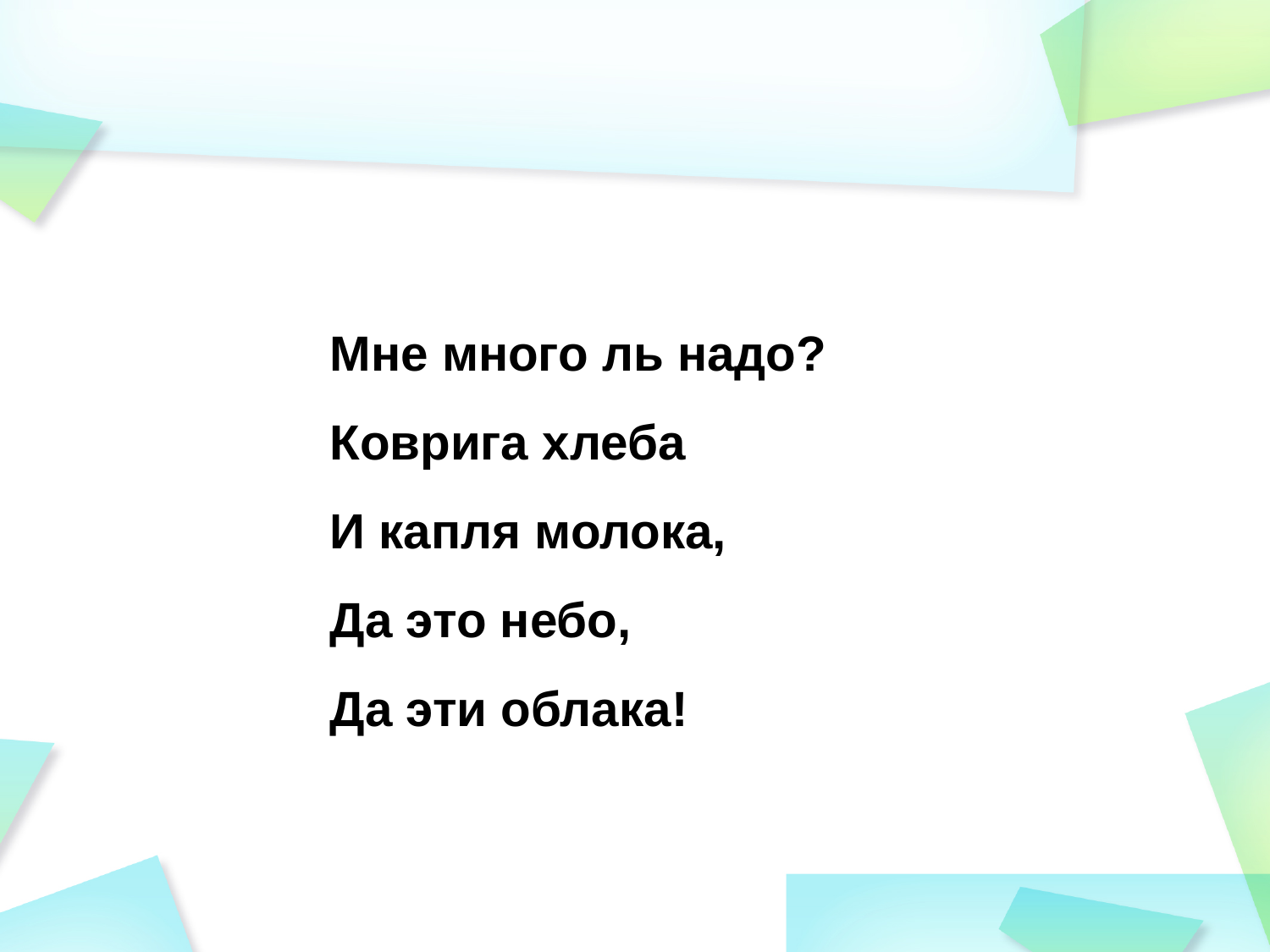

Мне много ль надо? Коврига хлеба
И капля молока,
Да это небо,
Да эти облака!